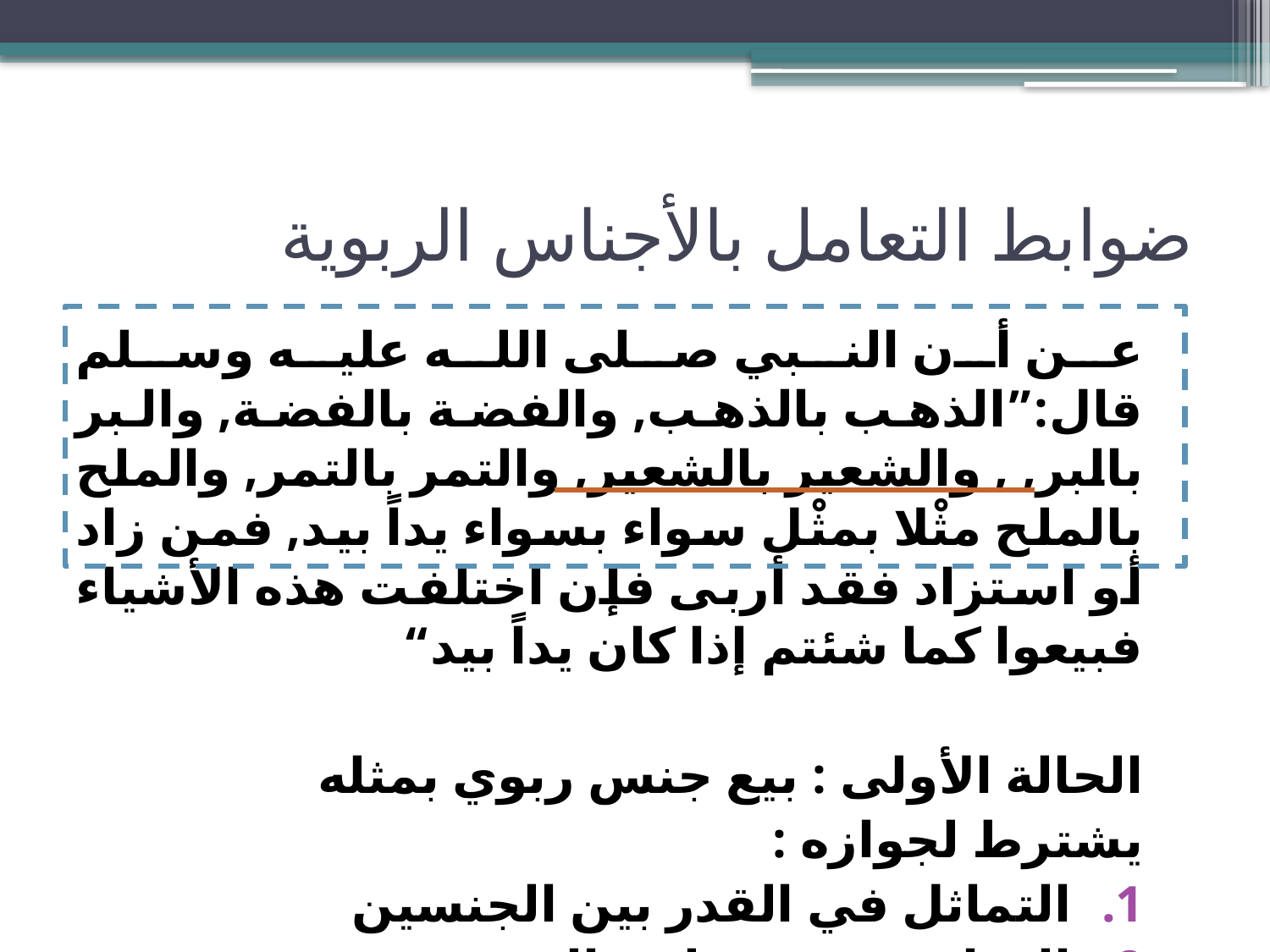

# ضوابط التعامل بالأجناس الربوية

عن أن النبي صلى الله عليه وسلم قال:”الذهب بالذهب, والفضة بالفضة, والبر بالبر, , والشعير بالشعير, والتمر بالتمر, والملح بالملح مثْلا بمثْل سواء بسواء يداً بيد, فمن زاد أو استزاد فقد أربى فإن اختلفت هذه الأشياء فبيعوا كما شئتم إذا كان يداً بيد“

الحالة الأولى : بيع جنس ربوي بمثله
يشترط لجوازه :
التماثل في القدر بين الجنسين
التقابض في مجلس العقد